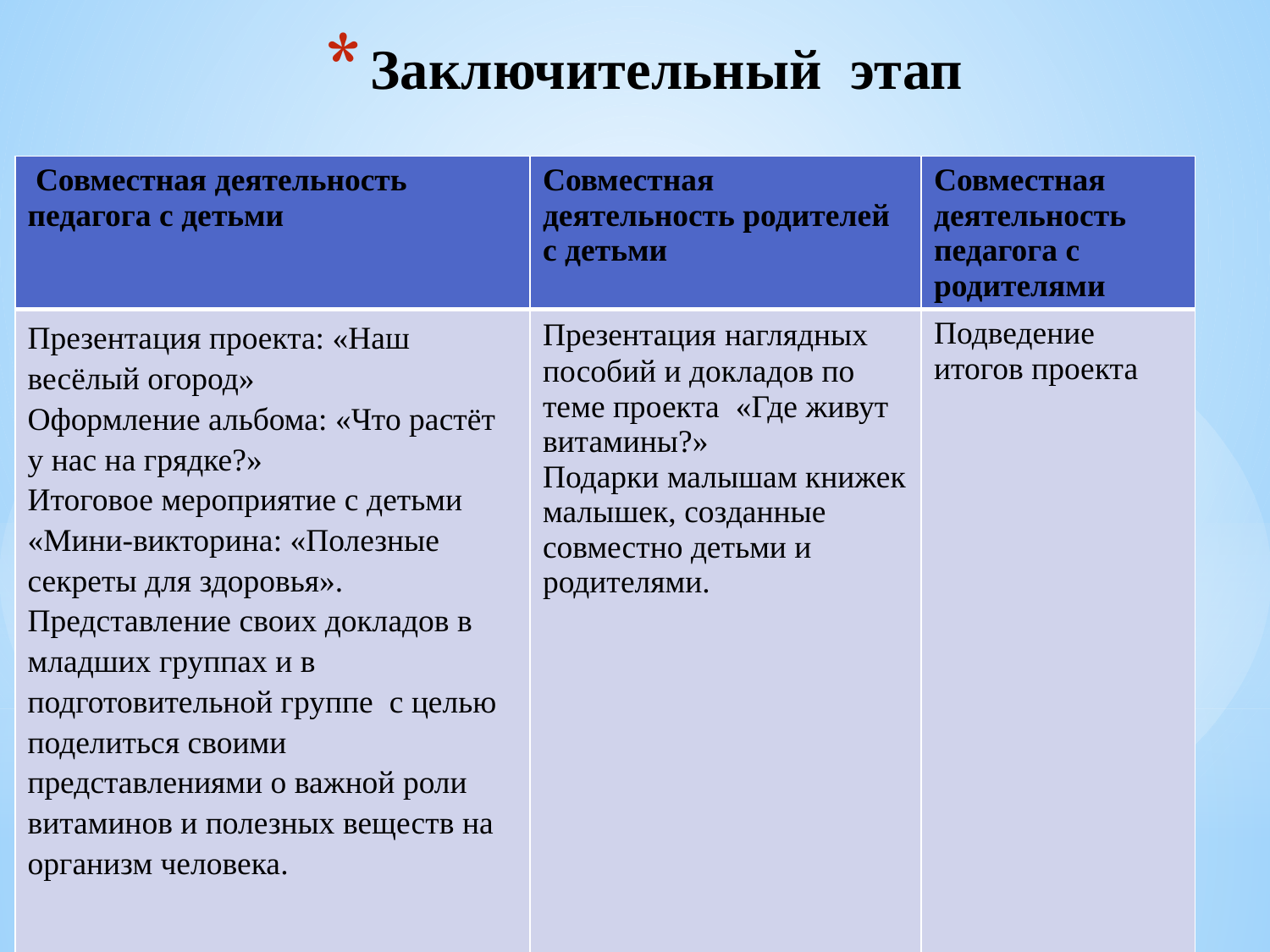

# Заключительный  этап
| Совместная деятельность педагога с детьми | Совместная деятельность родителей с детьми | Совместная деятельность педагога с родителями |
| --- | --- | --- |
| Презентация проекта: «Наш весёлый огород» Оформление альбома: «Что растёт у нас на грядке?» Итоговое мероприятие с детьми «Мини-викторина: «Полезные секреты для здоровья». Представление своих докладов в младших группах и в подготовительной группе с целью поделиться своими представлениями о важной роли витаминов и полезных веществ на организм человека. | Презентация наглядных пособий и докладов по теме проекта «Где живут витамины?» Подарки малышам книжек малышек, созданные совместно детьми и родителями. | Подведение итогов проекта |